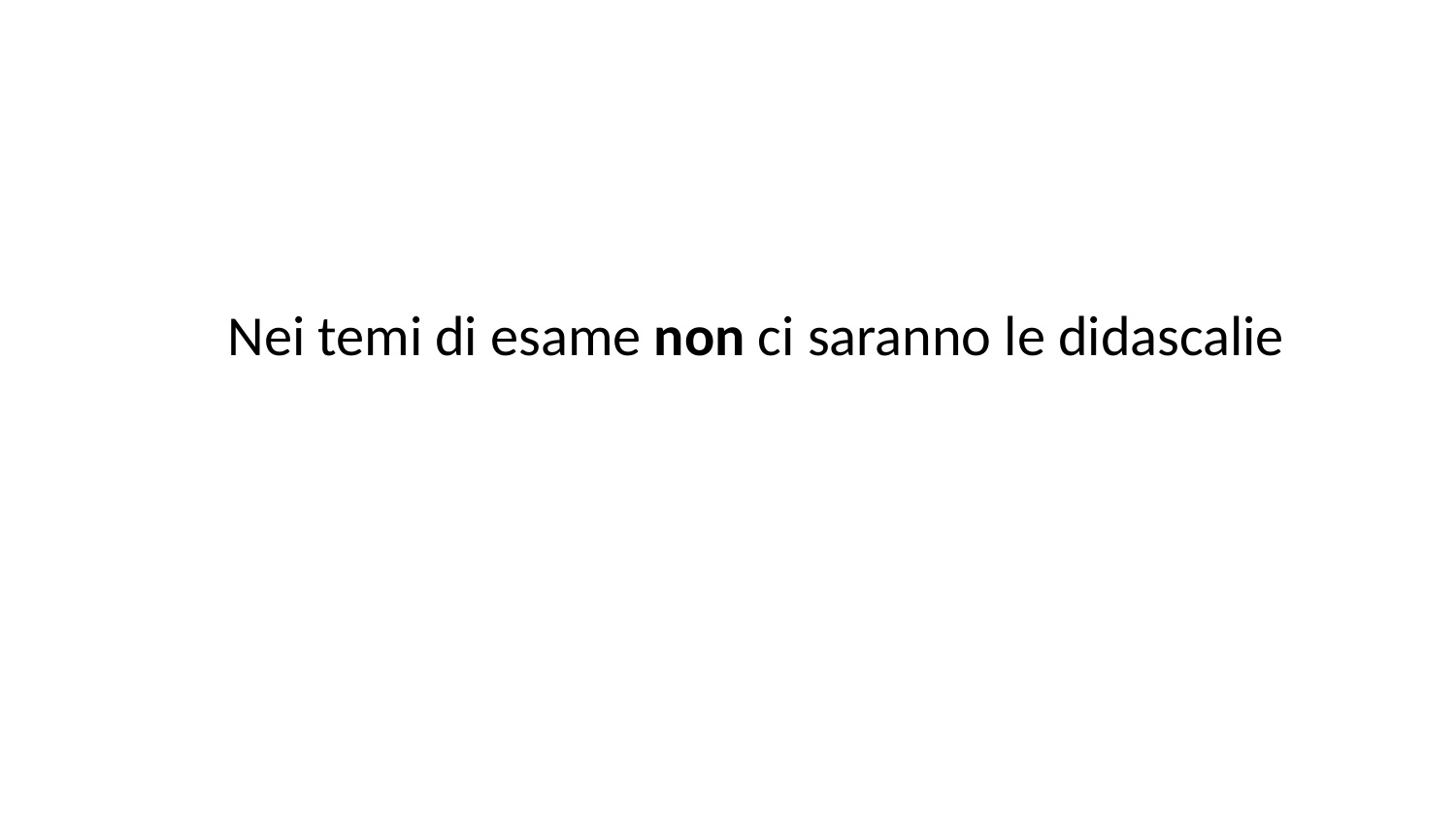

Nei temi di esame non ci saranno le didascalie